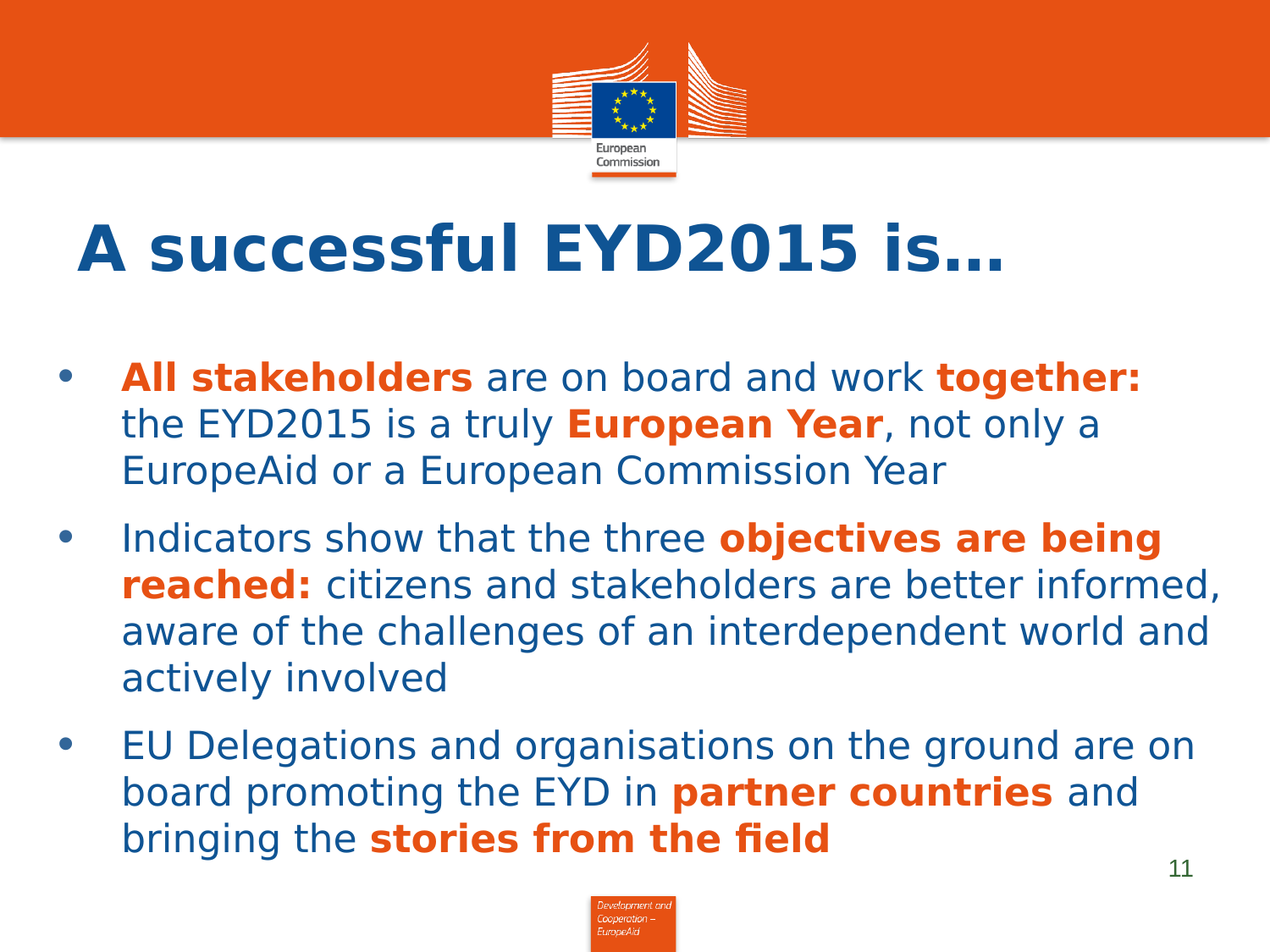

# A successful EYD2015 is…
All stakeholders are on board and work together:
the EYD2015 is a truly European Year, not only a EuropeAid or a European Commission Year
Indicators show that the three objectives are being reached: citizens and stakeholders are better informed, aware of the challenges of an interdependent world and actively involved
EU Delegations and organisations on the ground are on board promoting the EYD in partner countries and bringing the stories from the field

11